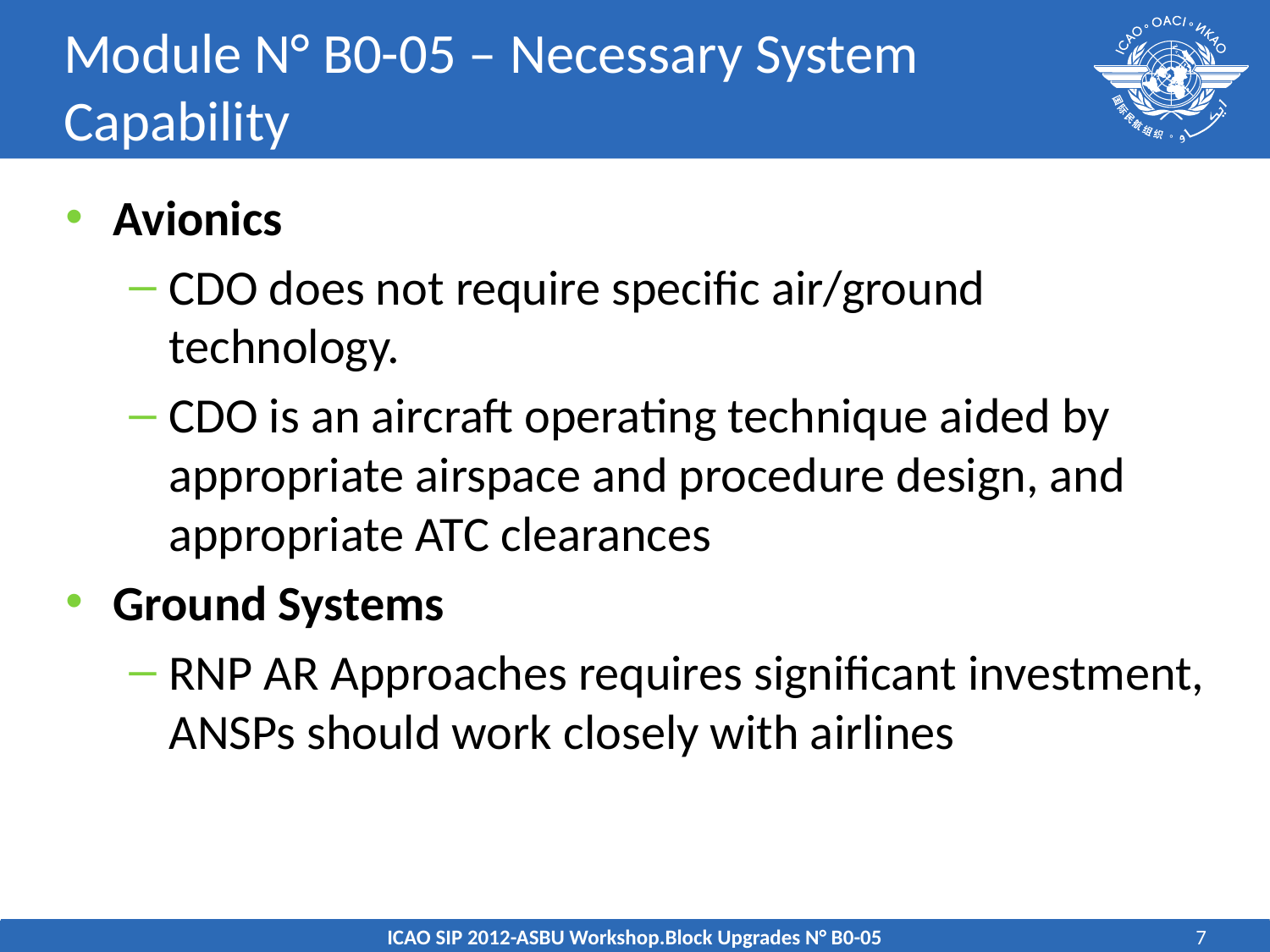

# Module N° B0-05 – Necessary System Capability
Avionics
CDO does not require specific air/ground technology.
CDO is an aircraft operating technique aided by appropriate airspace and procedure design, and appropriate ATC clearances
Ground Systems
RNP AR Approaches requires significant investment, ANSPs should work closely with airlines
ICAO SIP 2012-ASBU Workshop.Block Upgrades N° B0-05
7